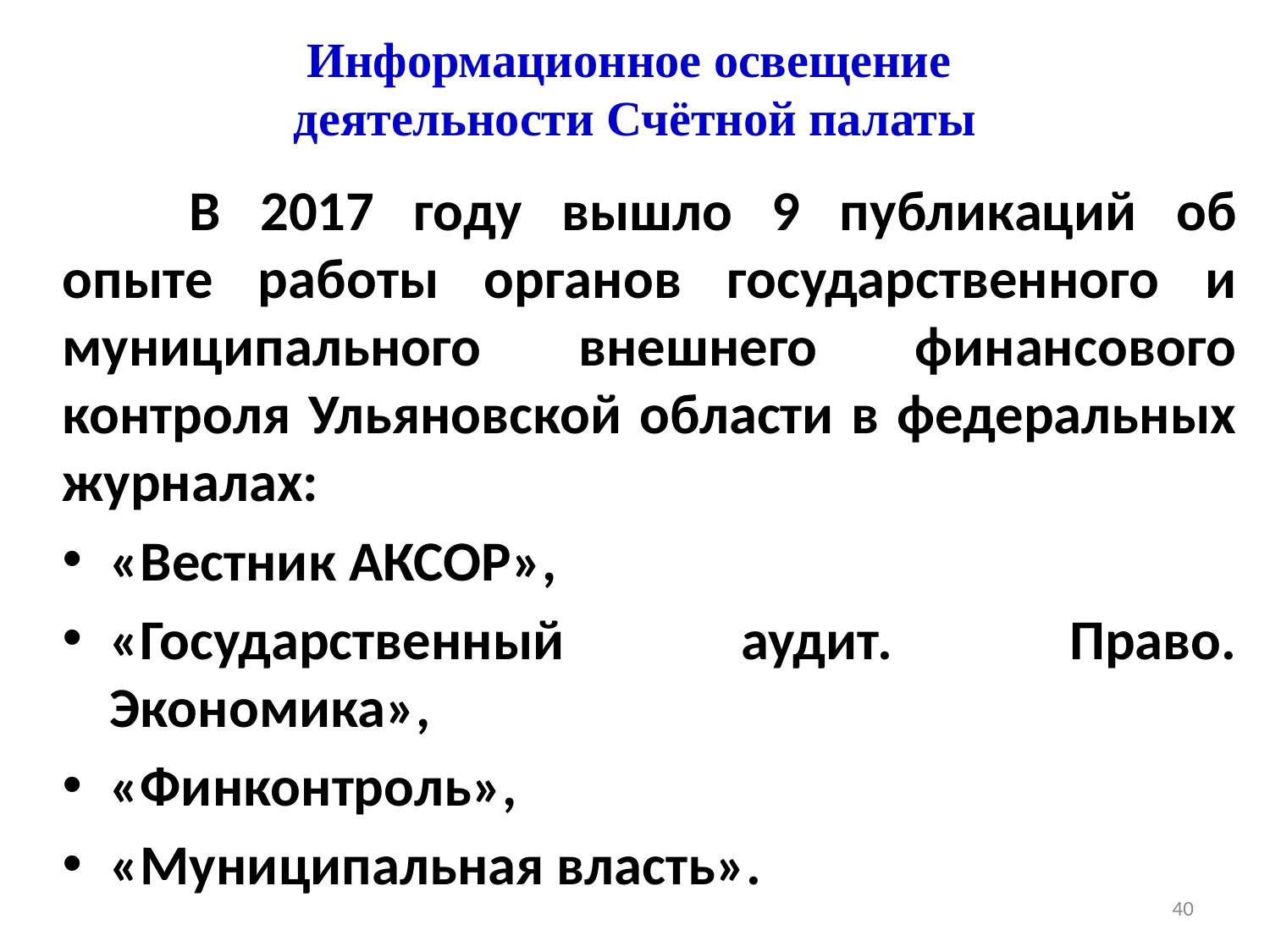

Информационное освещение
деятельности Счётной палаты
	В 2017 году вышло 9 публикаций об опыте работы органов государственного и муниципального внешнего финансового контроля Ульяновской области в федеральных журналах:
«Вестник АКСОР»,
«Государственный аудит. Право. Экономика»,
«Финконтроль»,
«Муниципальная власть».
40